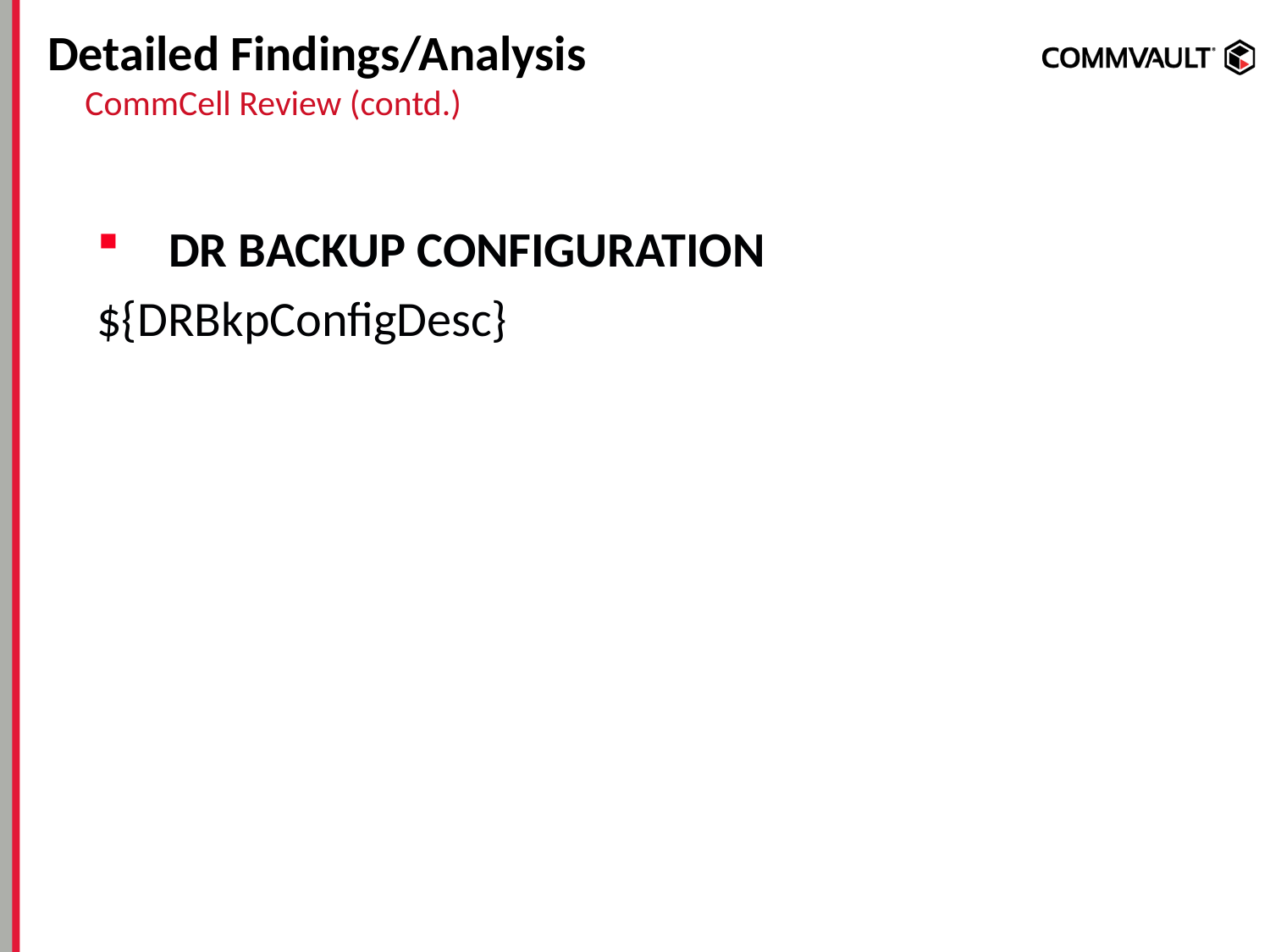

# Detailed Findings/Analysis
CommCell Review (contd.)
DR BACKUP CONFIGURATION
${DRBkpConfigDesc}